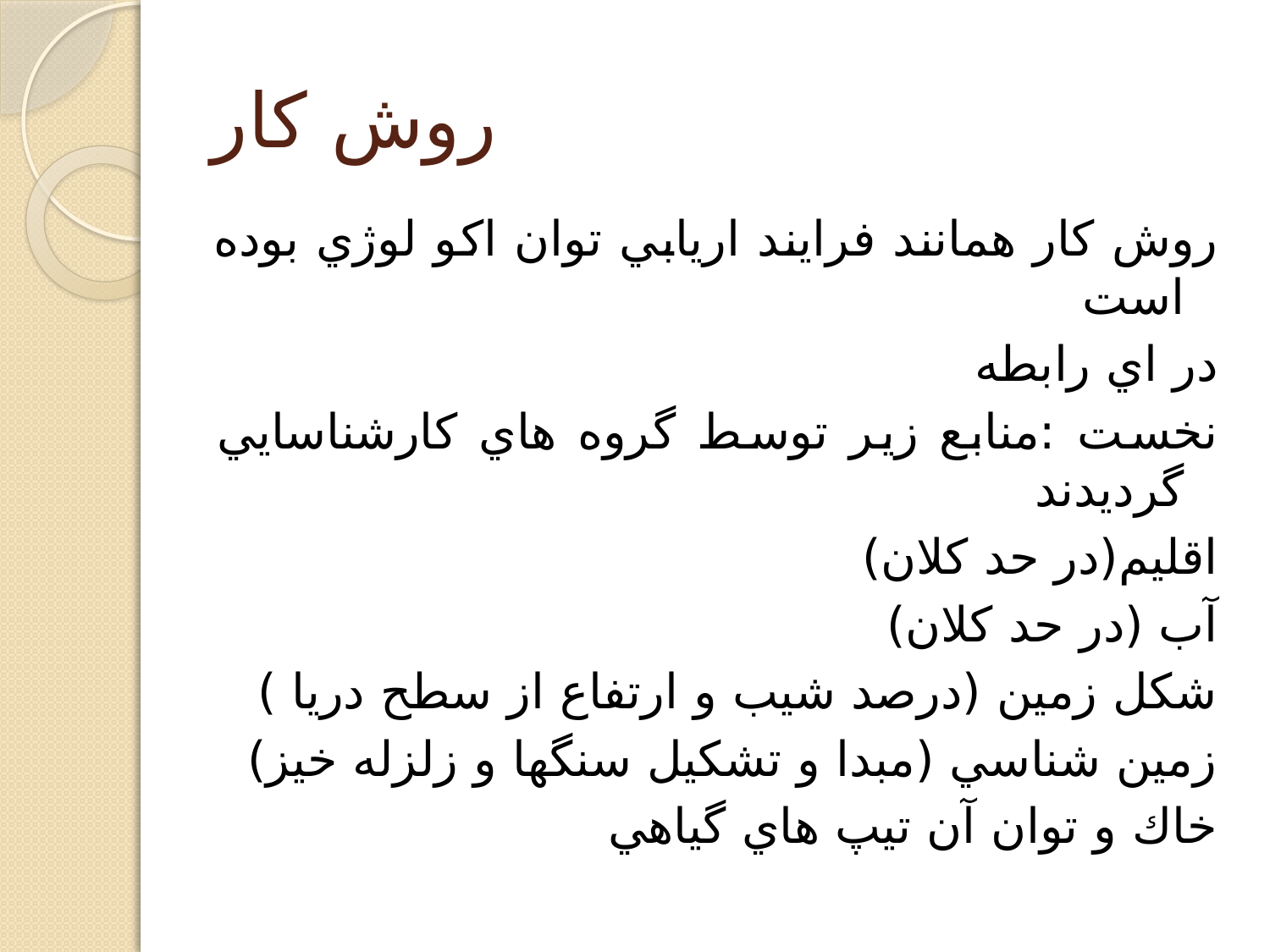

# روش كار
روش كار همانند فرايند اريابي توان اكو لوژي بوده است
در اي رابطه
نخست :منابع زير توسط گروه هاي كارشناسايي گرديدند
اقليم(در حد كلان)
آب (در حد كلان)
شكل زمين (درصد شيب و ارتفاع از سطح دريا )
زمين شناسي (مبدا و تشكيل سنگها و زلزله خيز)
خاك و توان آن تيپ هاي گياهي